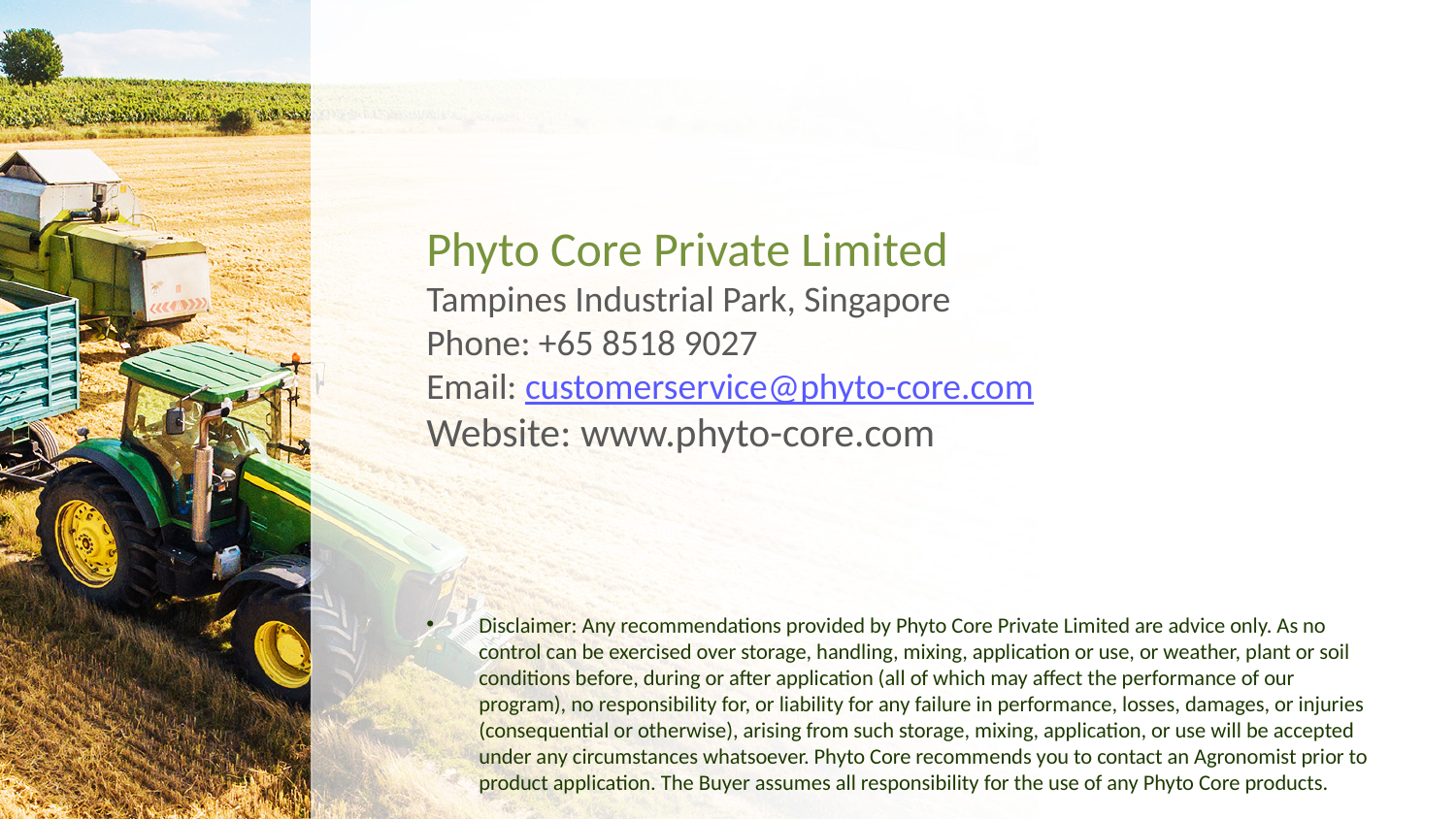

# Phyto Core Private Limited Tampines Industrial Park, Singapore Phone: +65 8518 9027 Email: customerservice@phyto-core.com Website: www.phyto-core.com
Disclaimer: Any recommendations provided by Phyto Core Private Limited are advice only. As no control can be exercised over storage, handling, mixing, application or use, or weather, plant or soil conditions before, during or after application (all of which may affect the performance of our program), no responsibility for, or liability for any failure in performance, losses, damages, or injuries (consequential or otherwise), arising from such storage, mixing, application, or use will be accepted under any circumstances whatsoever. Phyto Core recommends you to contact an Agronomist prior to product application. The Buyer assumes all responsibility for the use of any Phyto Core products.